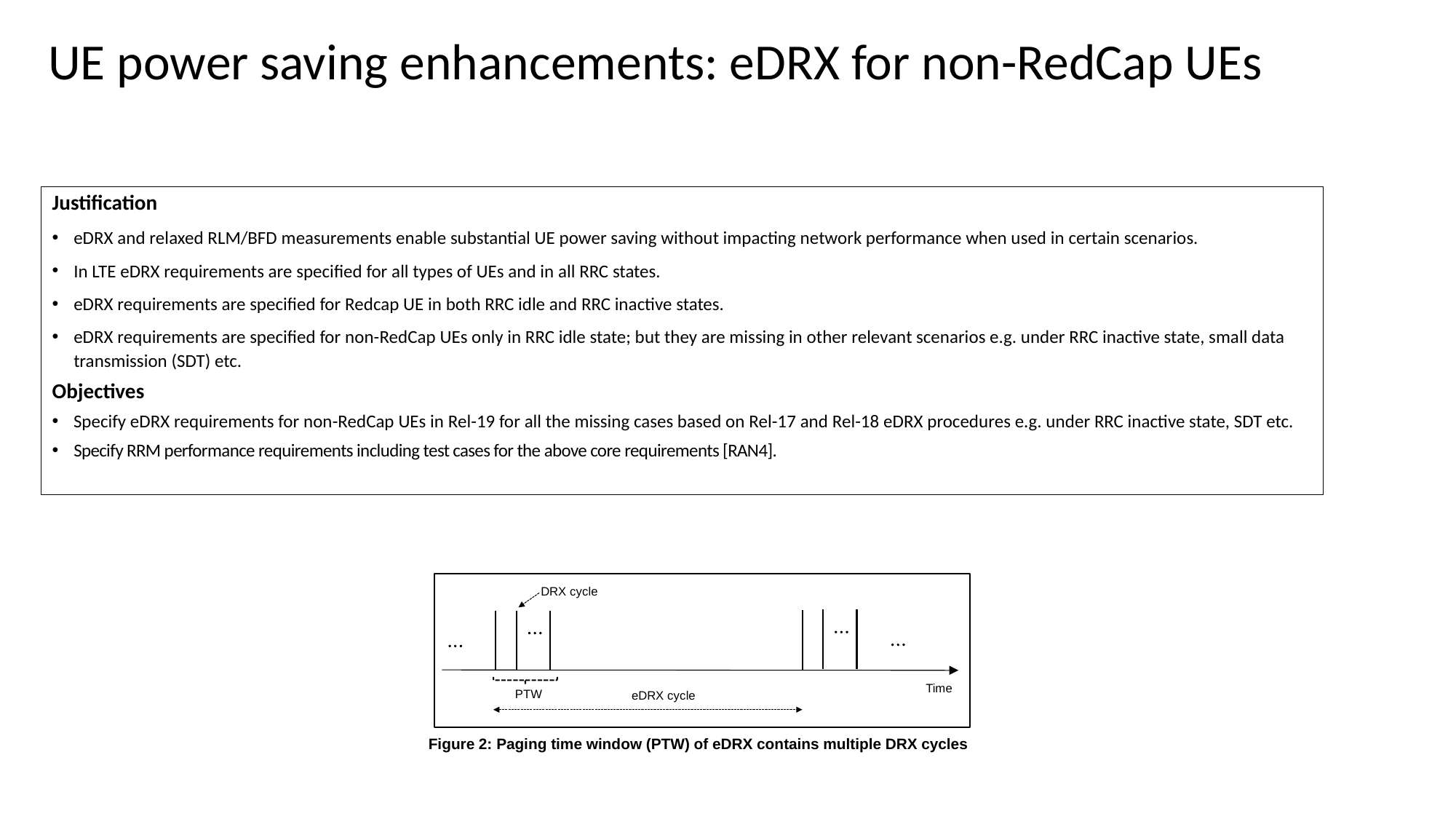

# UE power saving enhancements: eDRX for non-RedCap UEs
Justification
eDRX and relaxed RLM/BFD measurements enable substantial UE power saving without impacting network performance when used in certain scenarios.
In LTE eDRX requirements are specified for all types of UEs and in all RRC states.
eDRX requirements are specified for Redcap UE in both RRC idle and RRC inactive states.
eDRX requirements are specified for non-RedCap UEs only in RRC idle state; but they are missing in other relevant scenarios e.g. under RRC inactive state, small data transmission (SDT) etc.
Objectives
Specify eDRX requirements for non-RedCap UEs in Rel-19 for all the missing cases based on Rel-17 and Rel-18 eDRX procedures e.g. under RRC inactive state, SDT etc.
Specify RRM performance requirements including test cases for the above core requirements [RAN4].

DRX cycle
…
…
…
…

Time
PTW
eDRX cycle
Figure 2: Paging time window (PTW) of eDRX contains multiple DRX cycles